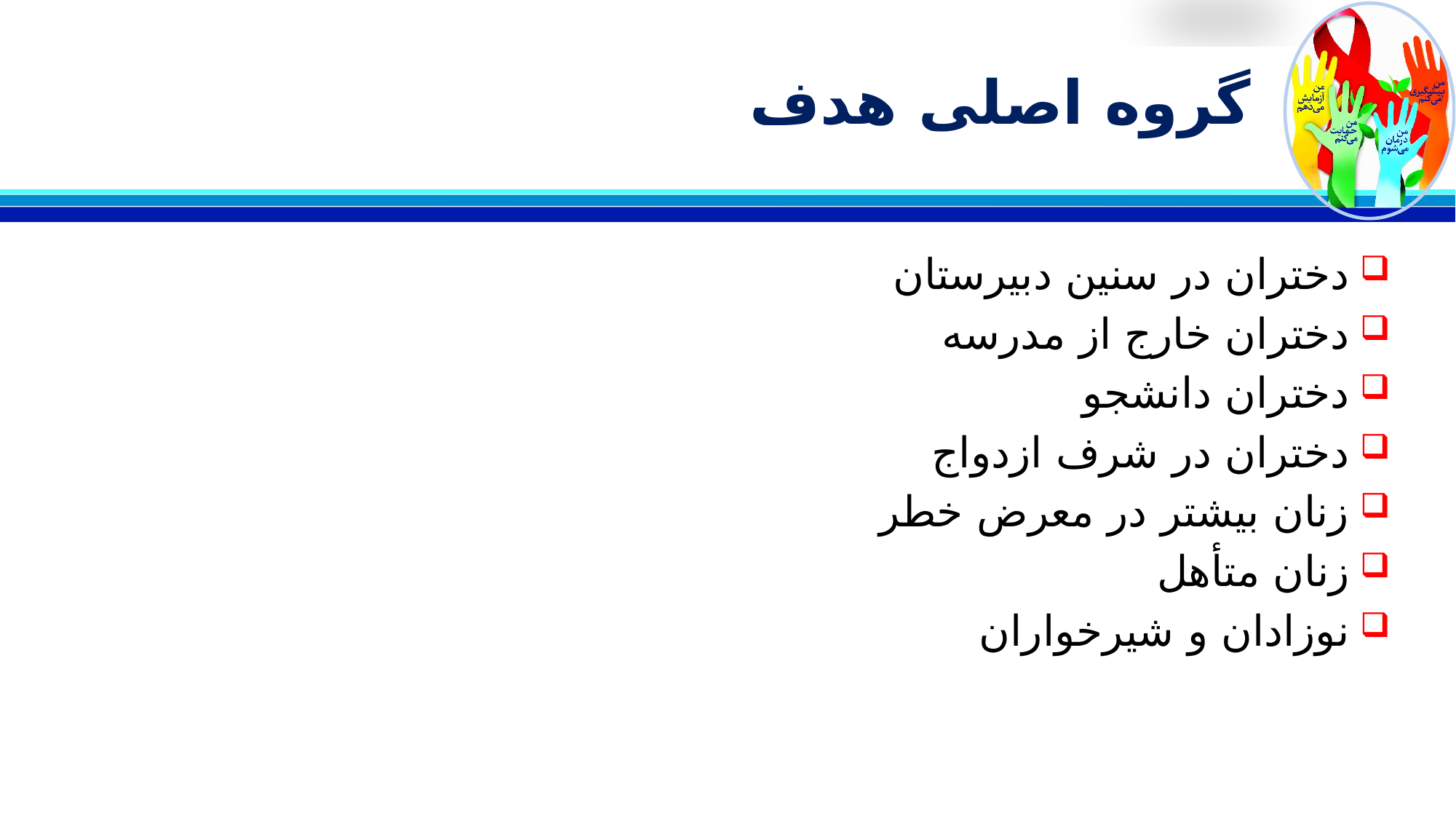

# گروه اصلی هدف

دختران در سنين دبيرستان
دختران خارج از مدرسه
دختران دانشجو
دختران در شرف ازدواج
زنان بيشتر در معرض خطر
زنان متأهل
نوزادان و شیرخواران